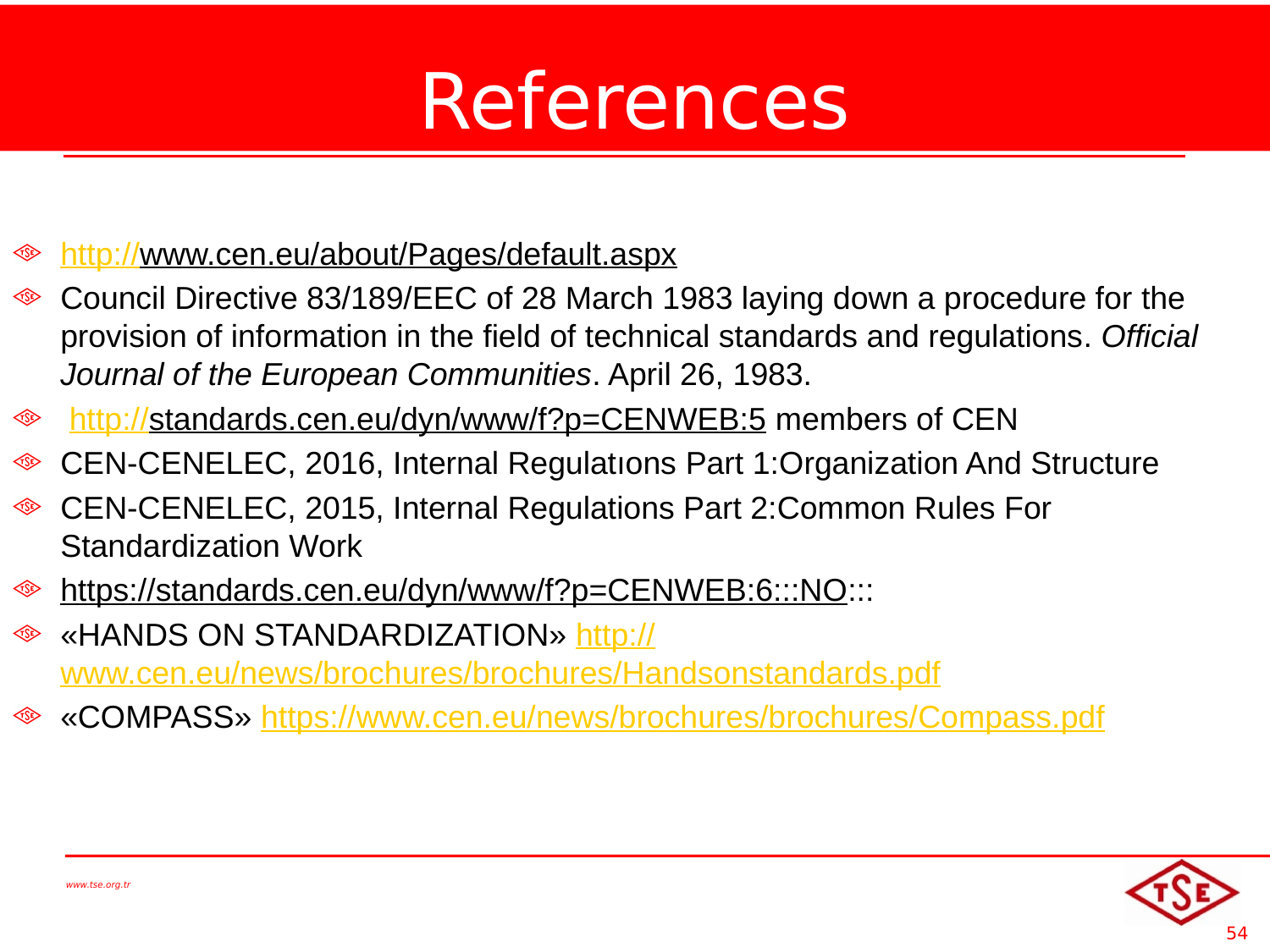

# References
http://www.cen.eu/about/Pages/default.aspx
Council Directive 83/189/EEC of 28 March 1983 laying down a procedure for the provision of information in the field of technical standards and regulations. Official Journal of the European Communities. April 26, 1983.
 http://standards.cen.eu/dyn/www/f?p=CENWEB:5 members of CEN
CEN-CENELEC, 2016, Internal Regulatıons Part 1:Organization And Structure
CEN-CENELEC, 2015, Internal Regulations Part 2:Common Rules For Standardization Work
https://standards.cen.eu/dyn/www/f?p=CENWEB:6:::NO:::
«HANDS ON STANDARDIZATION» http://www.cen.eu/news/brochures/brochures/Handsonstandards.pdf
«COMPASS» https://www.cen.eu/news/brochures/brochures/Compass.pdf

www.tse.org.tr
54